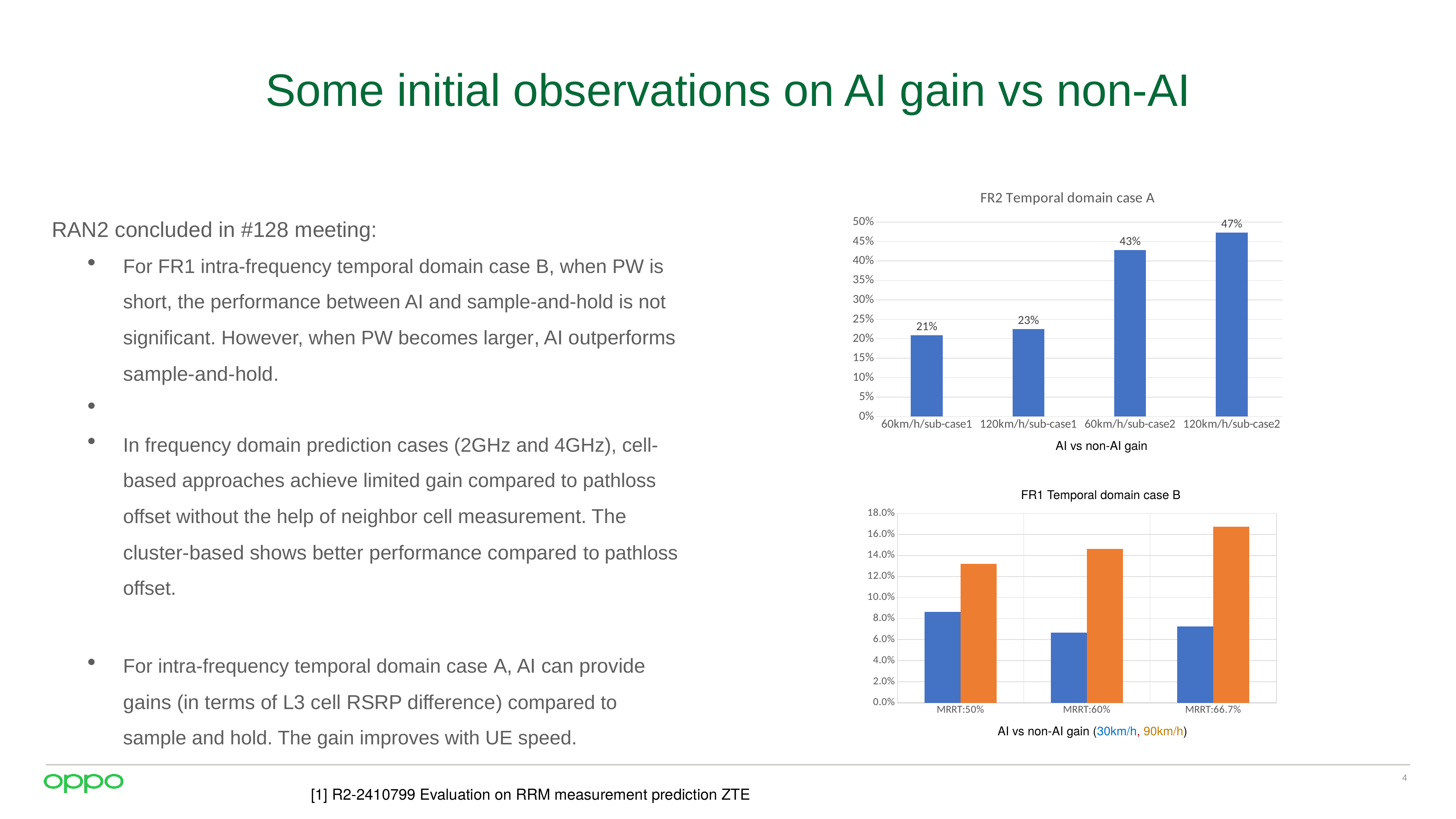

# Some initial observations on AI gain vs non-AI

### Chart: FR2 Temporal domain case A

| Category |  |
|---|---|
| 60km/h/sub-case1 | 0.20927655532689554 |
| 120km/h/sub-case1 | 0.2250970245795601 |
| 60km/h/sub-case2 | 0.4279134682484299 |
| 120km/h/sub-case2 | 0.47275216795983566 |
RAN2 concluded in #128 meeting:
For FR1 intra-frequency temporal domain case B, when PW is short, the performance between AI and sample-and-hold is not significant. However, when PW becomes larger, AI outperforms sample-and-hold.

In frequency domain prediction cases (2GHz and 4GHz), cell-based approaches achieve limited gain compared to pathloss offset without the help of neighbor cell measurement. The cluster-based shows better performance compared to pathloss offset.

For intra-frequency temporal domain case A, AI can provide gains (in terms of L3 cell RSRP difference) compared to sample and hold. The gain improves with UE speed.

AI vs non-AI gain
FR1 Temporal domain case B

### Chart

| Category | UE speed: 30km/h | UE speed: 90km/h |
|---|---|---|
| MRRT:50% | 0.08641888491684811 | 0.13188006885591294 |
| MRRT:60% | 0.06678427419354857 | 0.14609771573604058 |
| MRRT:66.7% | 0.07254369806306554 | 0.16727043945552578 |
AI vs non-AI gain (30km/h, 90km/h)
[1] R2-2410799 Evaluation on RRM measurement prediction ZTE